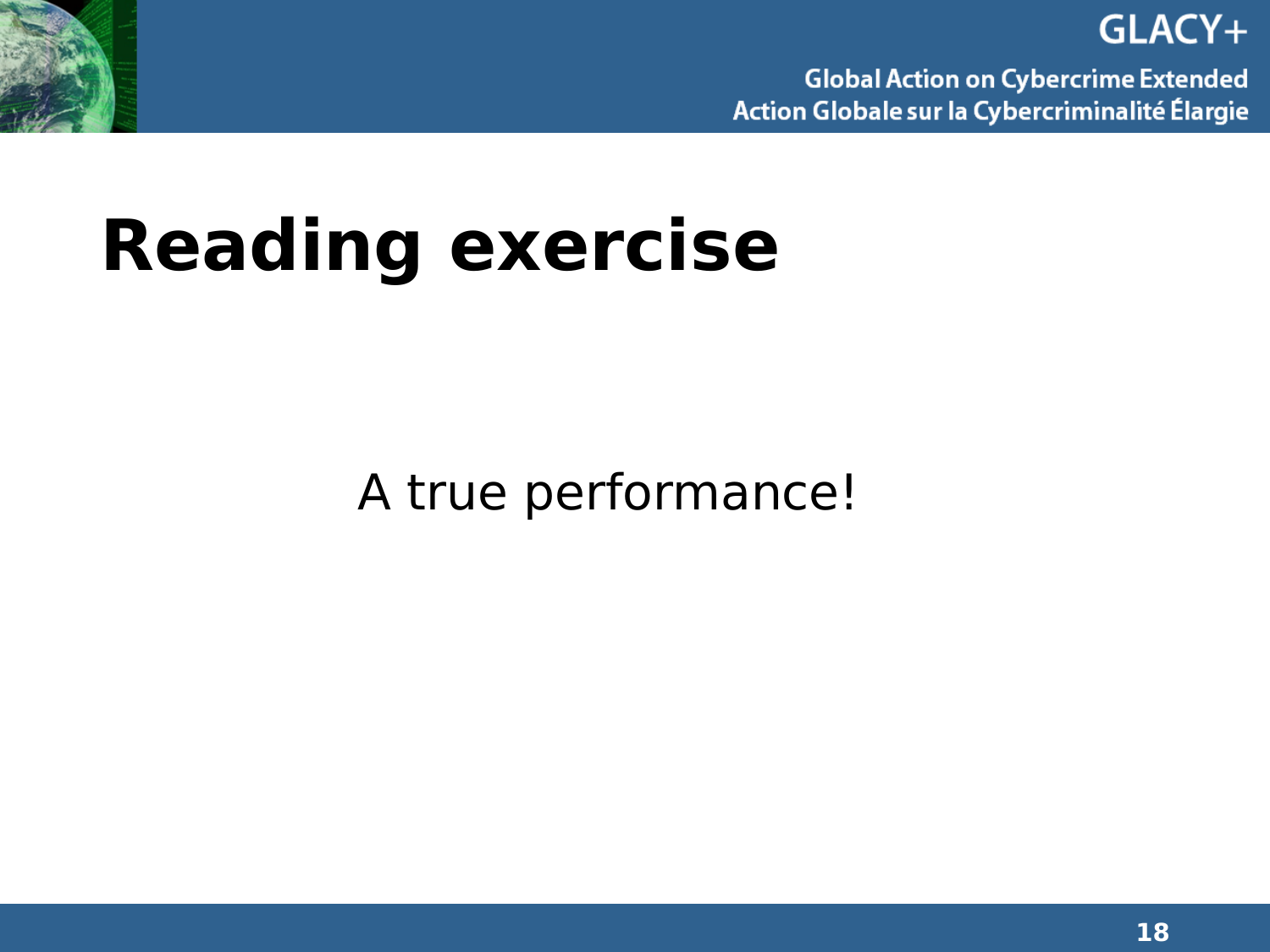

# Reading exercise

A true performance!

18